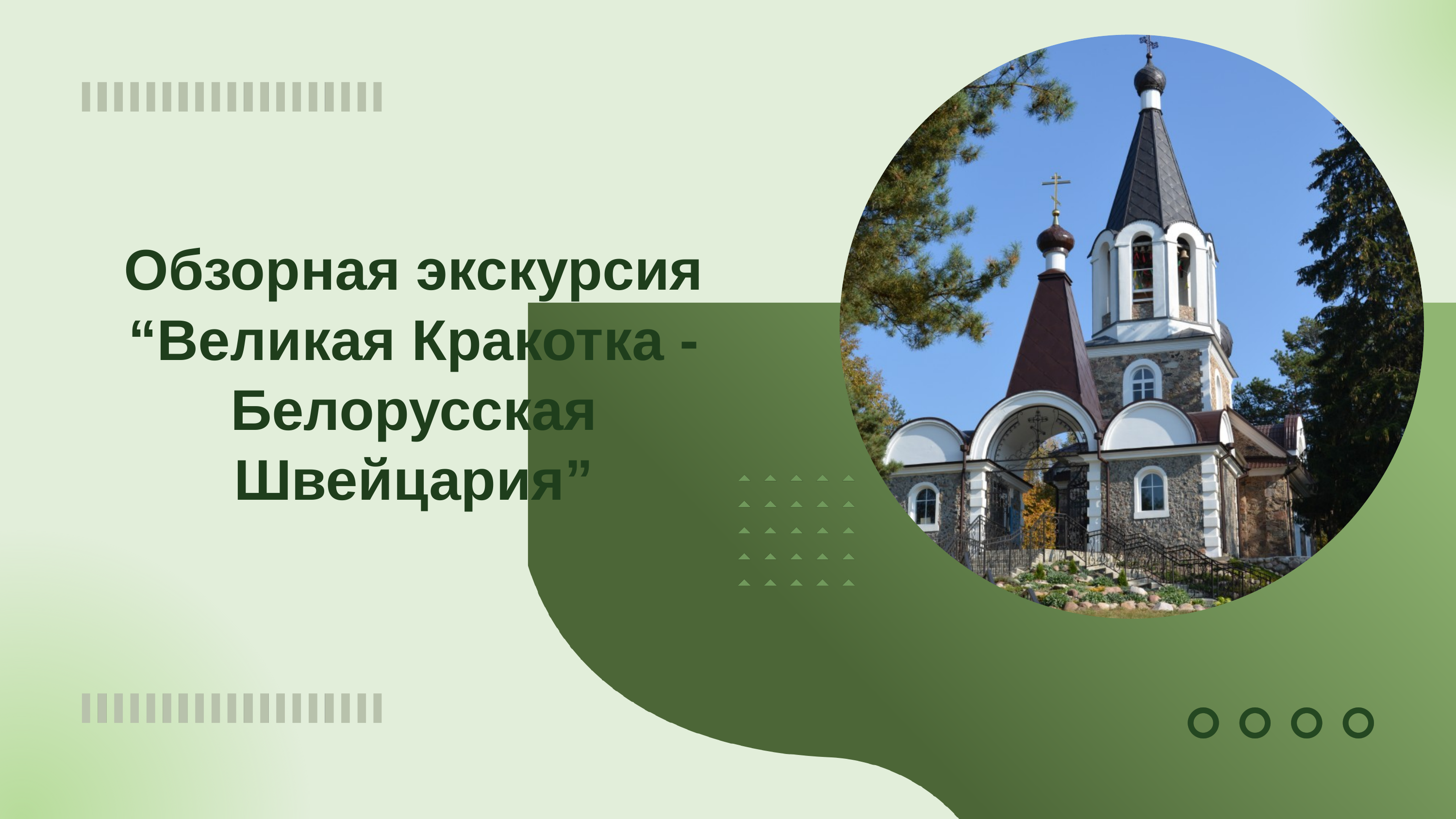

Обзорная экскурсия “Великая Кракотка - Белорусская Швейцария”